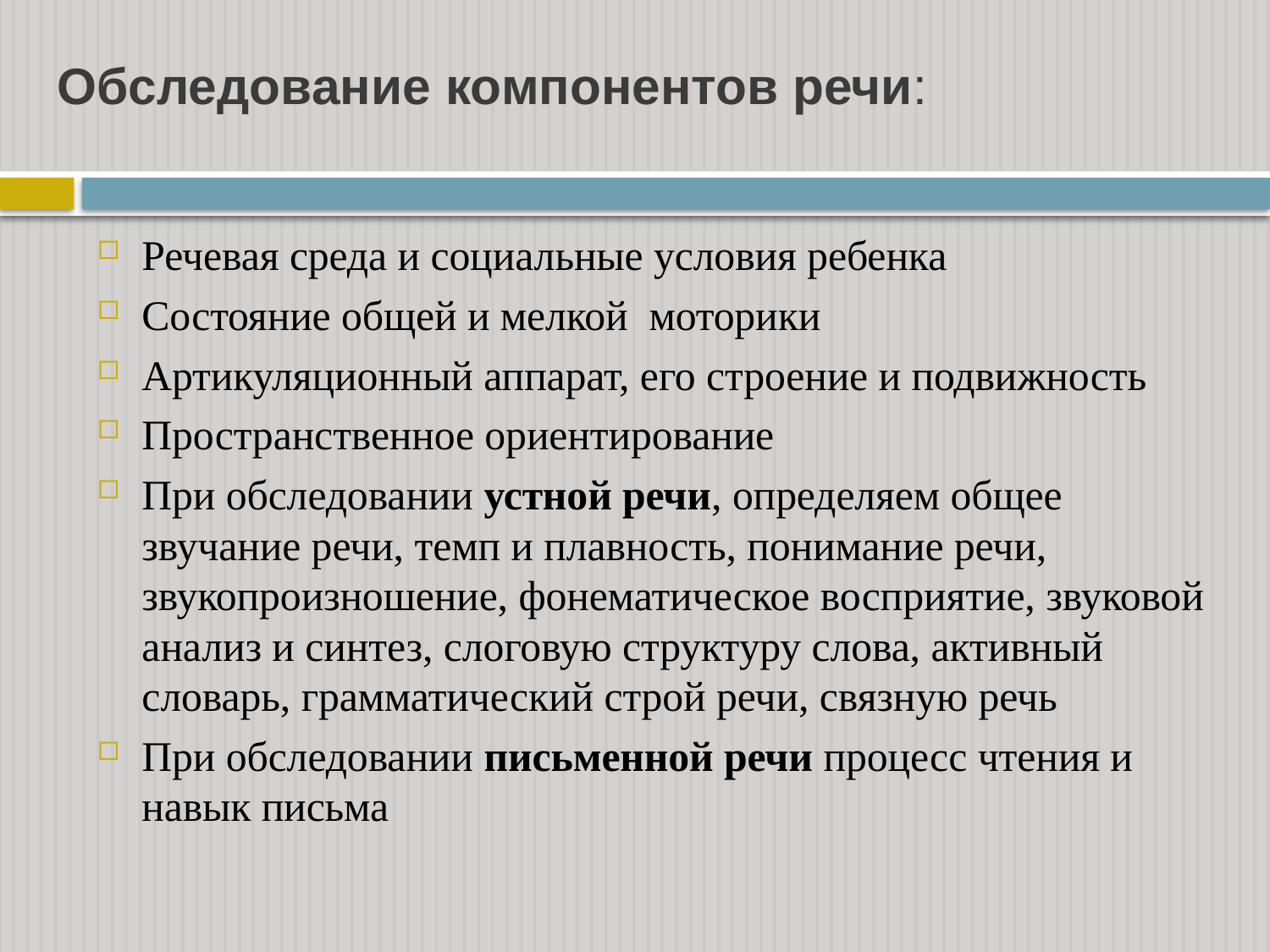

# Обследование компонентов речи:
Речевая среда и социальные условия ребенка
Состояние общей и мелкой  моторики
Артикуляционный аппарат, его строение и подвижность
Пространственное ориентирование
При обследовании устной речи, определяем общее звучание речи, темп и плавность, понимание речи, звукопроизношение, фонематическое восприятие, звуковой анализ и синтез, слоговую структуру слова, активный словарь, грамматический строй речи, связную речь
При обследовании письменной речи процесс чтения и навык письма